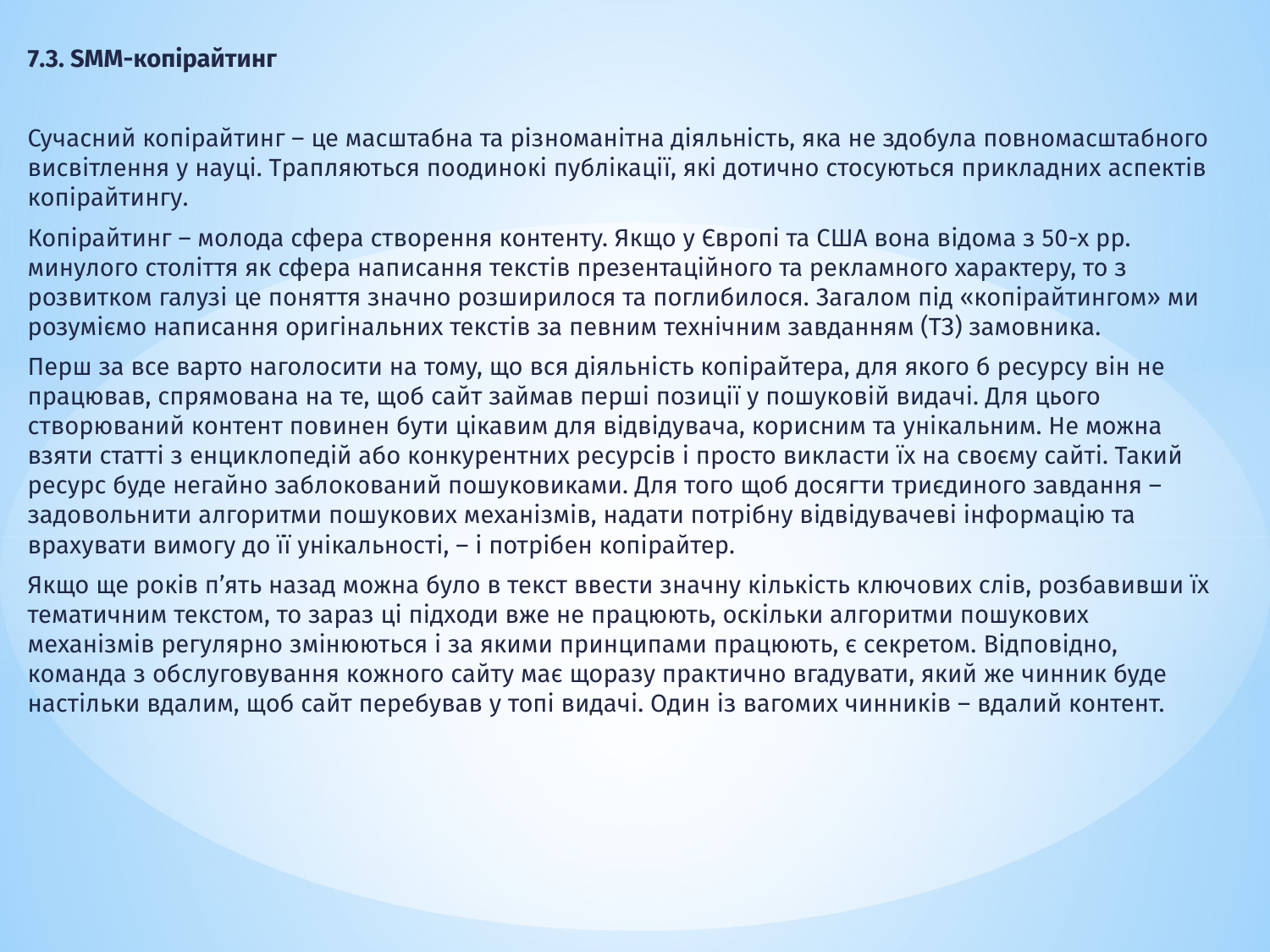

7.3. SMM-копірайтинг

Сучасний копірайтинг – це масштабна та різноманітна діяльність, яка не здобула повномасштабного висвітлення у науці. Трапляються поодинокі публікації, які дотично стосуються прикладних аспектів копірайтингу.
Копірайтинг – молода сфера створення контенту. Якщо у Європі та США вона відома з 50-х рр. минулого століття як сфера написання текстів презентаційного та рекламного характеру, то з розвитком галузі це поняття значно розширилося та поглибилося. Загалом під «копірайтингом» ми розуміємо написання оригінальних текстів за певним технічним завданням (ТЗ) замовника.
Перш за все варто наголосити на тому, що вся діяльність копірайтера, для якого б ресурсу він не працював, спрямована на те, щоб сайт займав перші позиції у пошуковій видачі. Для цього створюваний контент повинен бути цікавим для відвідувача, корисним та унікальним. Не можна взяти статті з енциклопедій або конкурентних ресурсів і просто викласти їх на своєму сайті. Такий ресурс буде негайно заблокований пошуковиками. Для того щоб досягти триєдиного завдання – задовольнити алгоритми пошукових механізмів, надати потрібну відвідувачеві інформацію та врахувати вимогу до її унікальності, – і потрібен копірайтер.
Якщо ще років п’ять назад можна було в текст ввести значну кількість ключових слів, розбавивши їх тематичним текстом, то зараз ці підходи вже не працюють, оскільки алгоритми пошукових механізмів регулярно змінюються і за якими принципами працюють, є секретом. Відповідно, команда з обслуговування кожного сайту має щоразу практично вгадувати, який же чинник буде настільки вдалим, щоб сайт перебував у топі видачі. Один із вагомих чинників – вдалий контент.